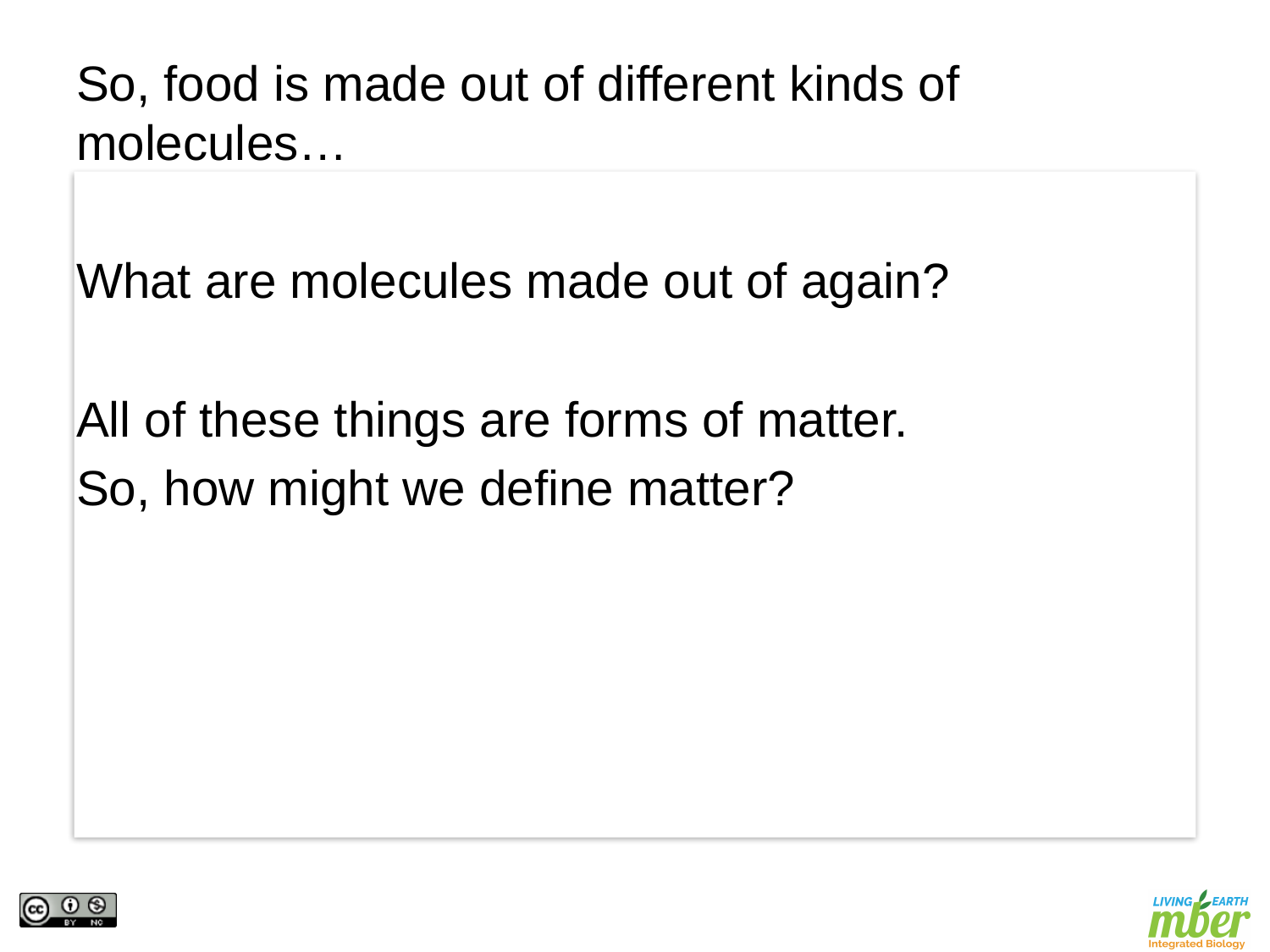

So, food is made out of different kinds of molecules…

What are molecules made out of again?

All of these things are forms of matter.
So, how might we define matter?